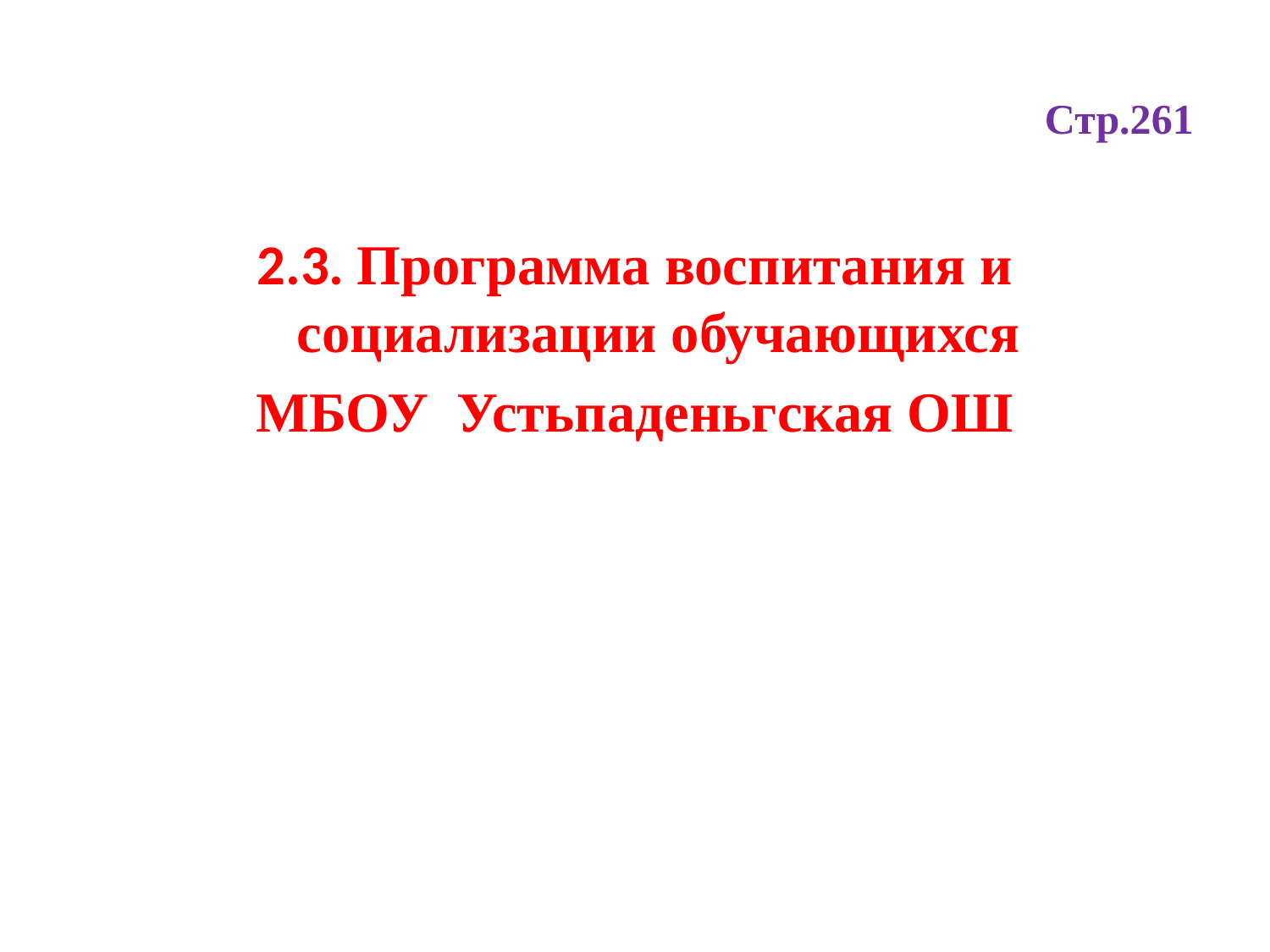

# Стр.261
2.3. Программа воспитания и социализации обучающихся
МБОУ  Устьпаденьгская ОШ